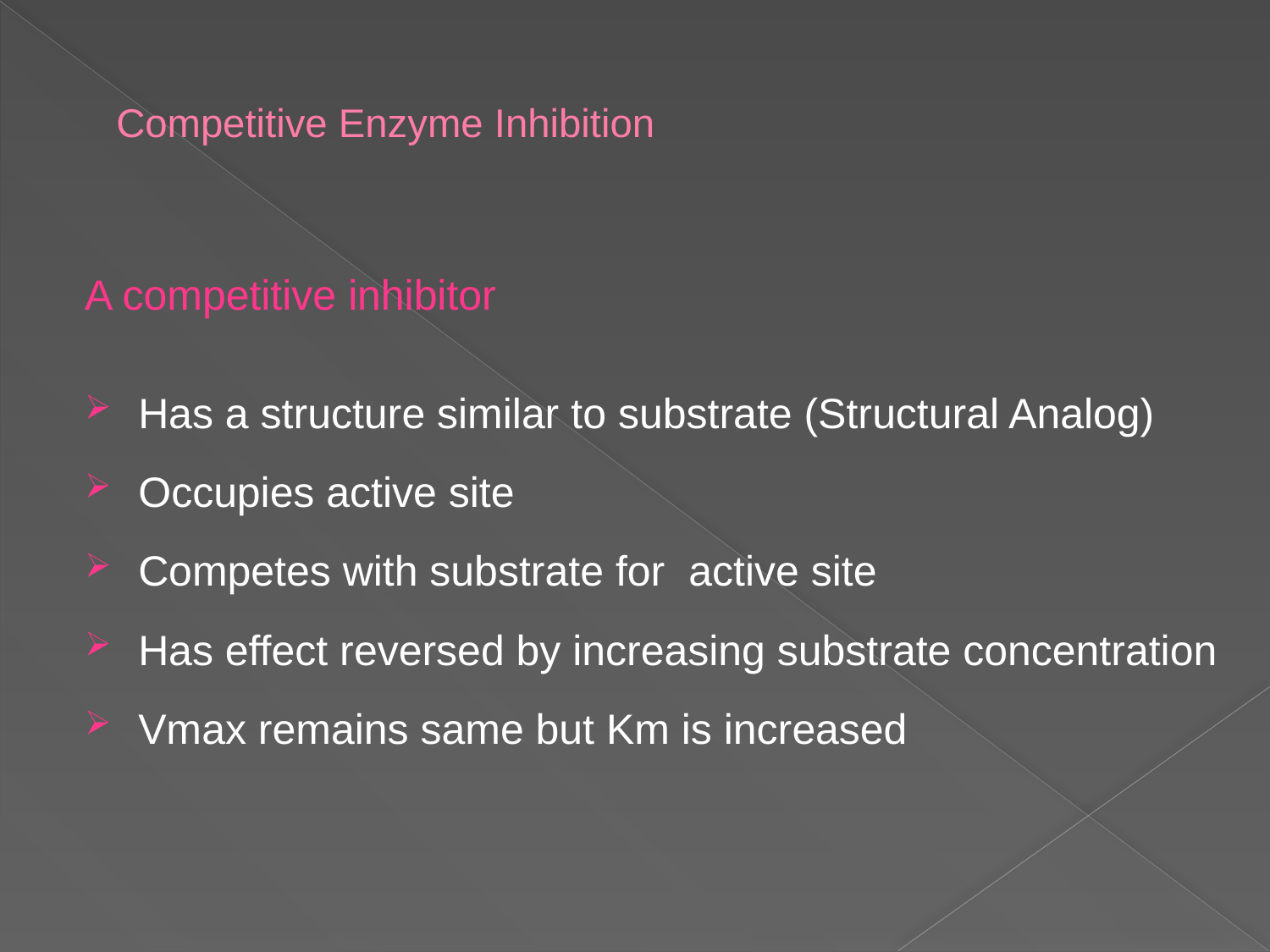

# Competitive Enzyme Inhibition
A competitive inhibitor

Has a structure similar to substrate (Structural Analog)

Occupies active site

Competes with substrate for  active site

Has effect reversed by increasing substrate concentration

Vmax remains same but Km is increased